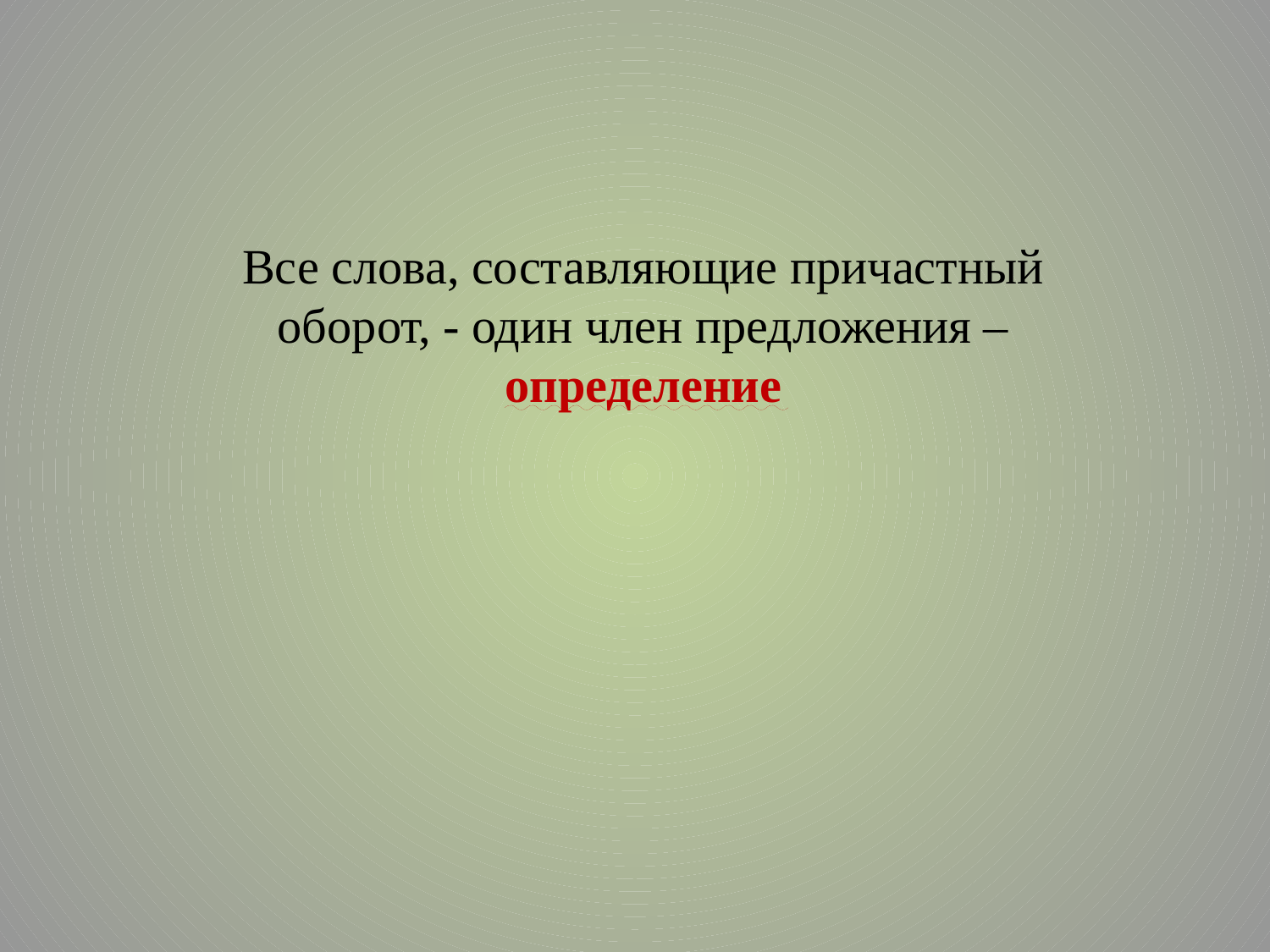

Все слова, составляющие причастный оборот, - один член предложения – определение